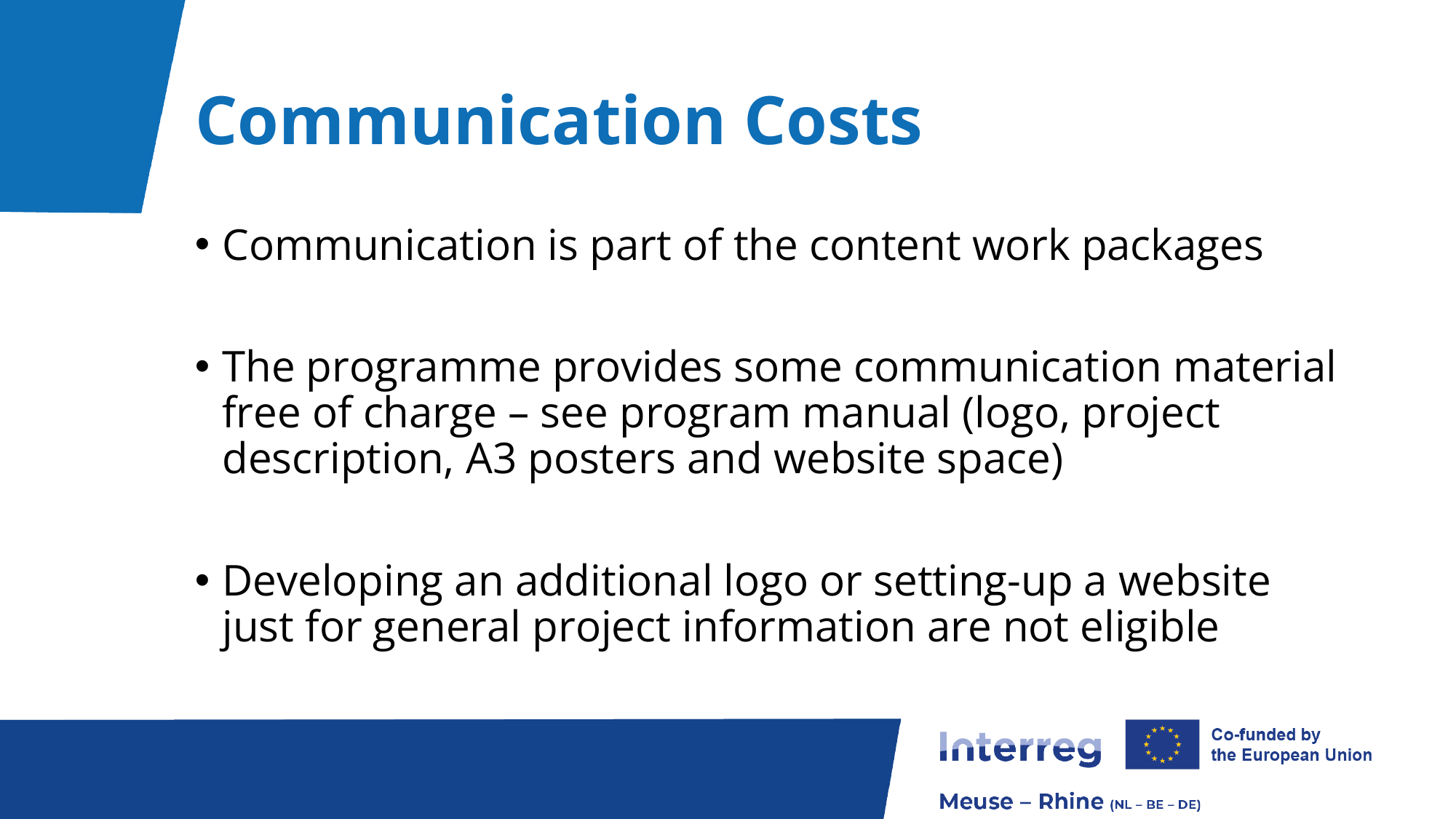

# Communication Costs
Communication is part of the content work packages

The programme provides some communication material free of charge – see program manual (logo, project description, A3 posters and website space)

Developing an additional logo or setting-up a website just for general project information are not eligible